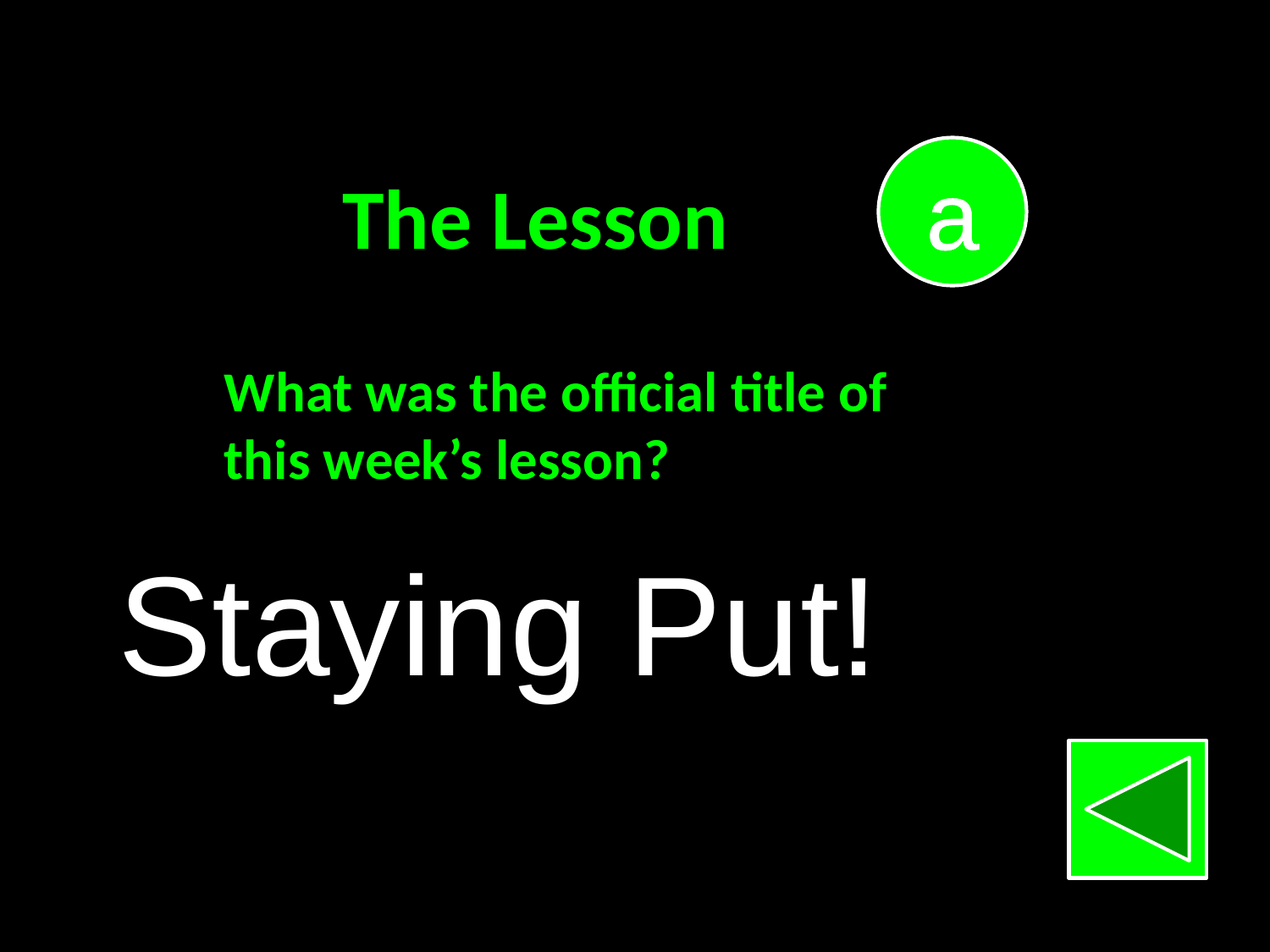

a
The Lesson
What was the official title of
this week’s lesson?
Staying Put!